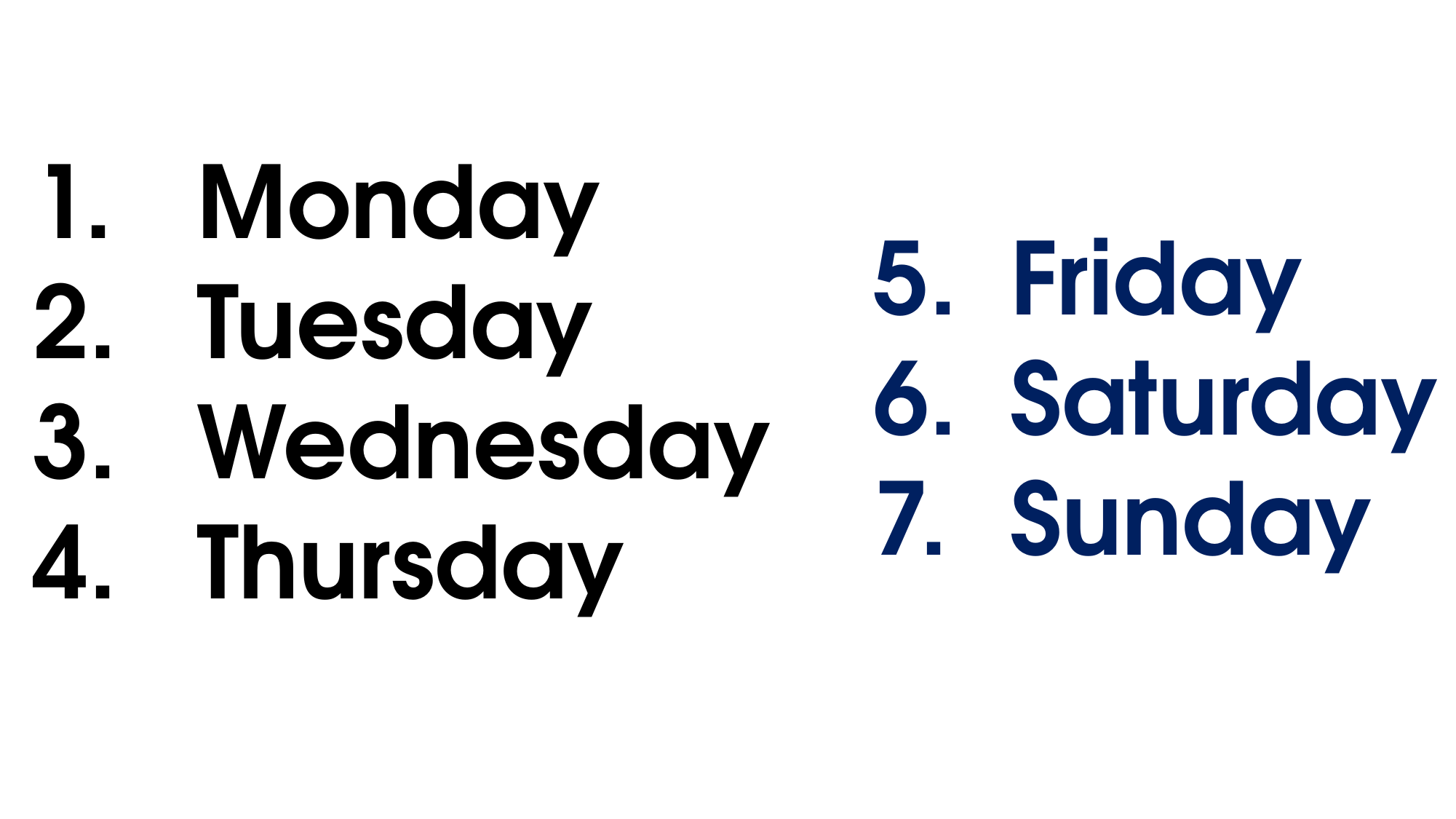

Monday
Tuesday
Wednesday
Thursday
Friday
Saturday
Sunday